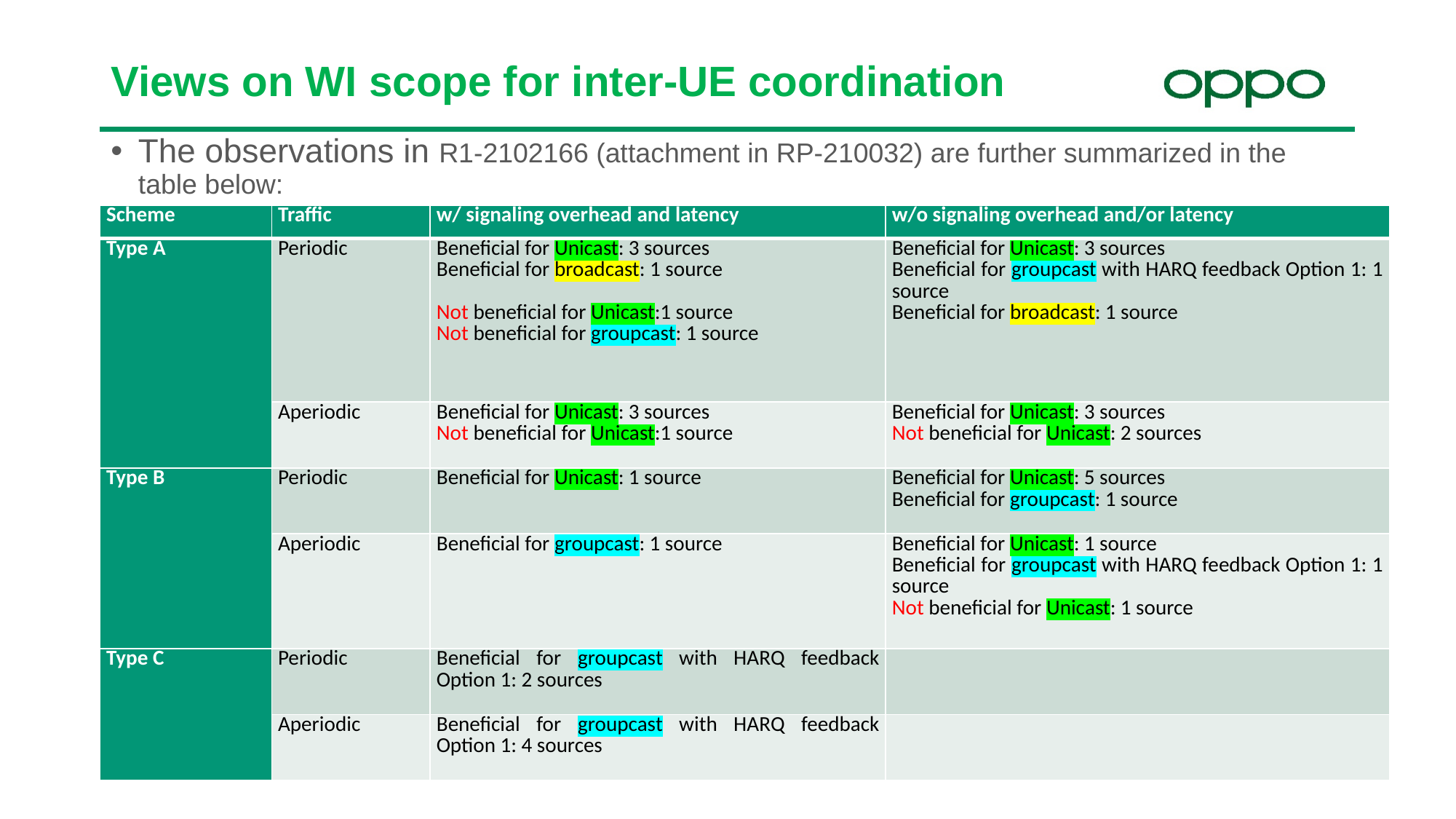

# Views on WI scope for inter-UE coordination
The observations in R1-2102166 (attachment in RP-210032) are further summarized in the table below:
| Scheme | Traffic | w/ signaling overhead and latency | w/o signaling overhead and/or latency |
| --- | --- | --- | --- |
| Type A | Periodic | Beneficial for Unicast: 3 sources Beneficial for broadcast: 1 source   Not beneficial for Unicast:1 source Not beneficial for groupcast: 1 source | Beneficial for Unicast: 3 sources Beneficial for groupcast with HARQ feedback Option 1: 1 source Beneficial for broadcast: 1 source |
|  | Aperiodic | Beneficial for Unicast: 3 sources Not beneficial for Unicast:1 source | Beneficial for Unicast: 3 sources Not beneficial for Unicast: 2 sources |
| Type B | Periodic | Beneficial for Unicast: 1 source | Beneficial for Unicast: 5 sources Beneficial for groupcast: 1 source |
|  | Aperiodic | Beneficial for groupcast: 1 source | Beneficial for Unicast: 1 source Beneficial for groupcast with HARQ feedback Option 1: 1 source Not beneficial for Unicast: 1 source |
| Type C | Periodic | Beneficial for groupcast with HARQ feedback Option 1: 2 sources |  |
|  | Aperiodic | Beneficial for groupcast with HARQ feedback Option 1: 4 sources |  |